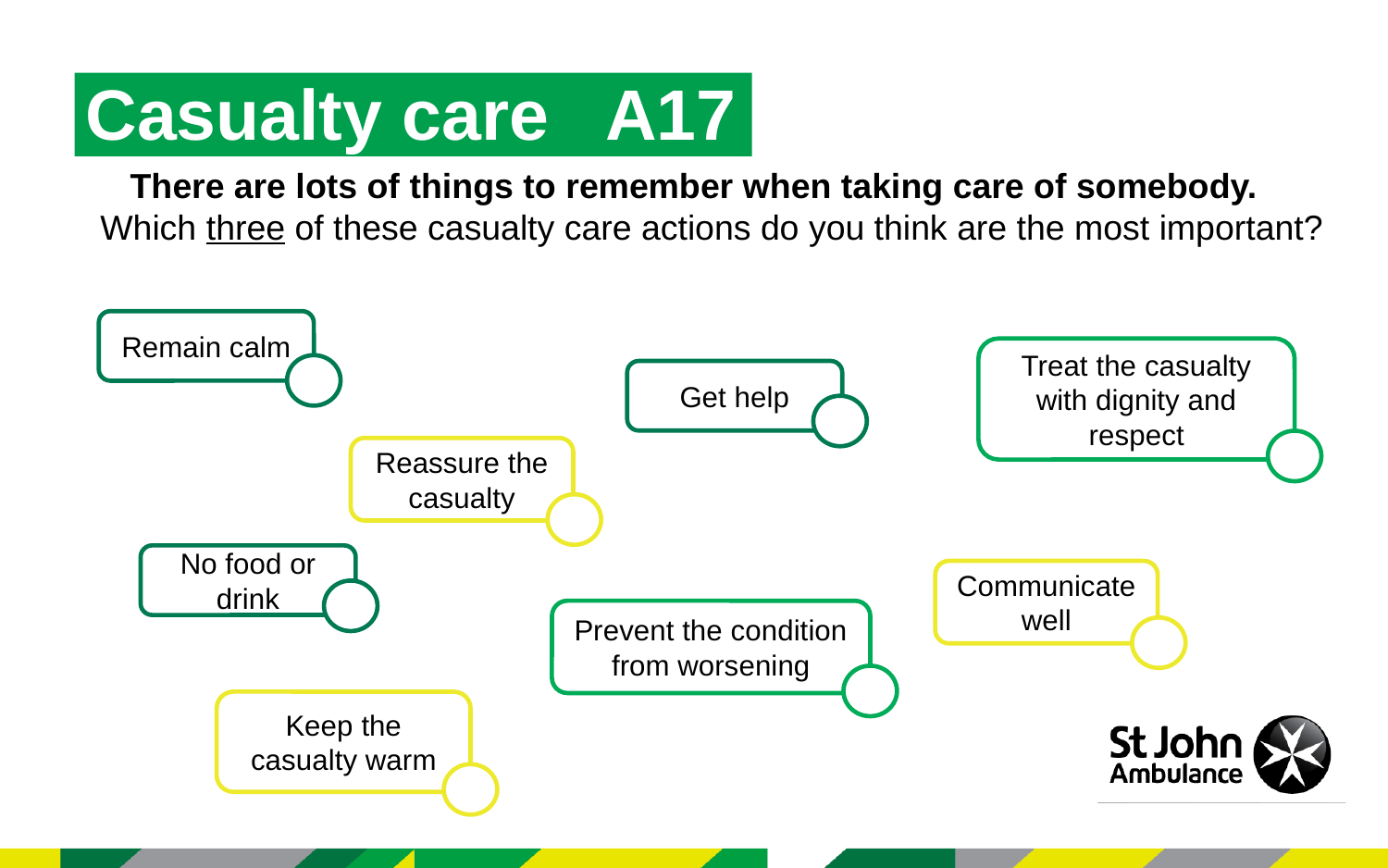

Casualty care   A17
There are lots of things to remember when taking care of somebody.
Which three of these casualty care actions do you think are the most important?
Remain calm
Treat the casualty with dignity and respect
Get help
Reassure the casualty
No food or drink
Communicate well
Prevent the condition from worsening
Keep the casualty warm